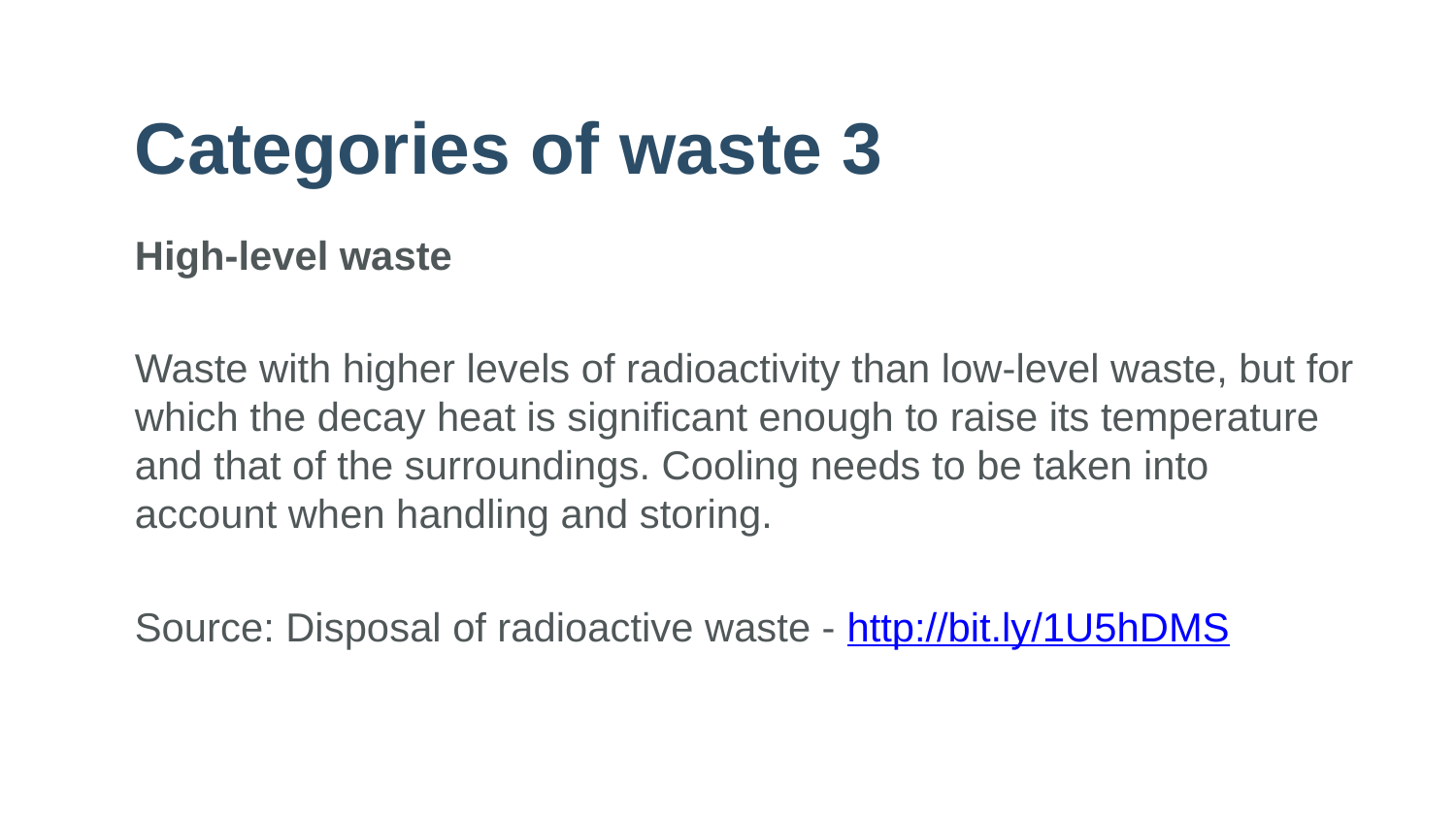

# Categories of waste 3
High-level waste

Waste with higher levels of radioactivity than low-level waste, but for which the decay heat is significant enough to raise its temperature and that of the surroundings. Cooling needs to be taken into account when handling and storing.

Source: Disposal of radioactive waste - http://bit.ly/1U5hDMS